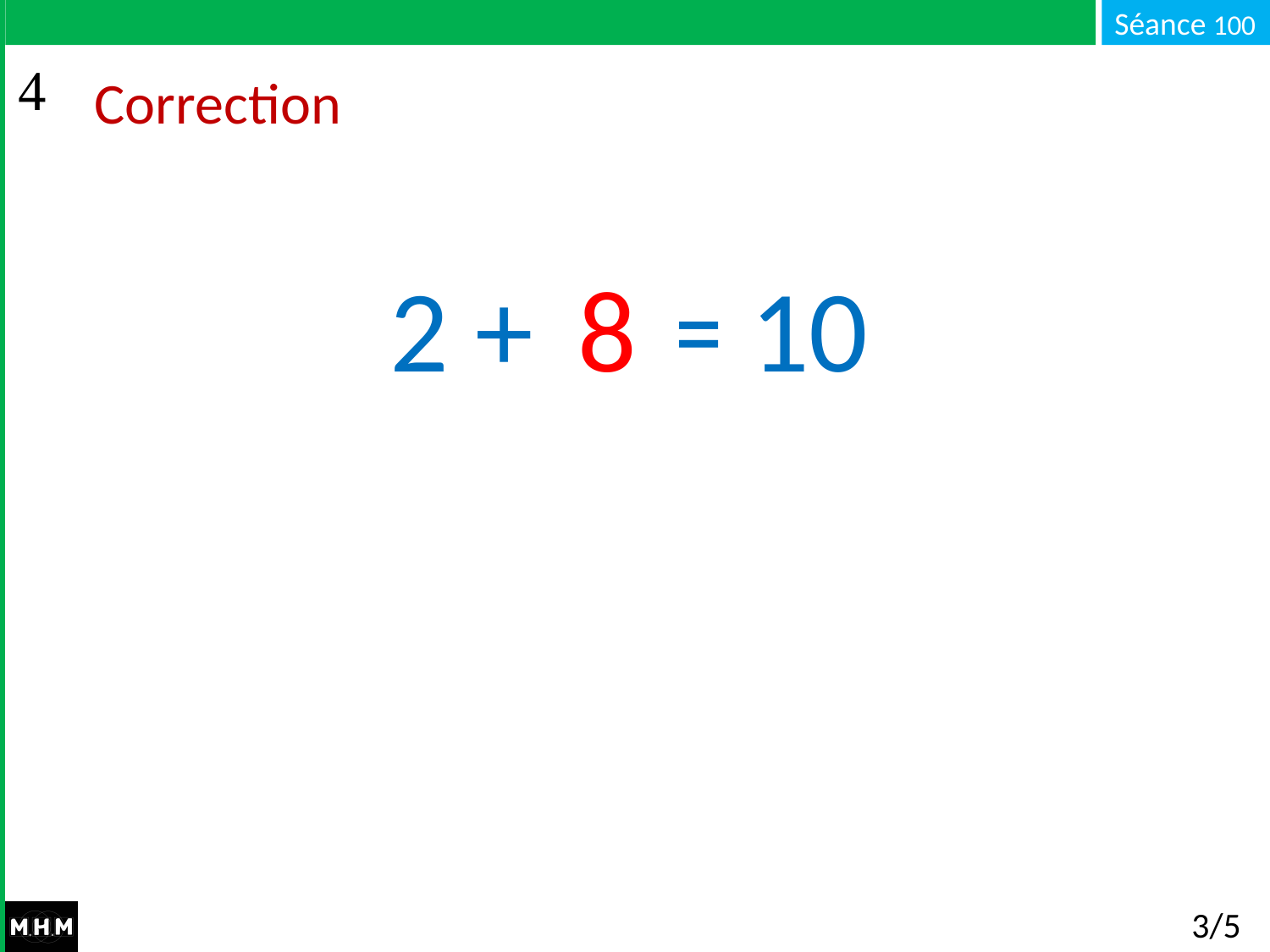

# Correction
2 + … = 10
8
3/5